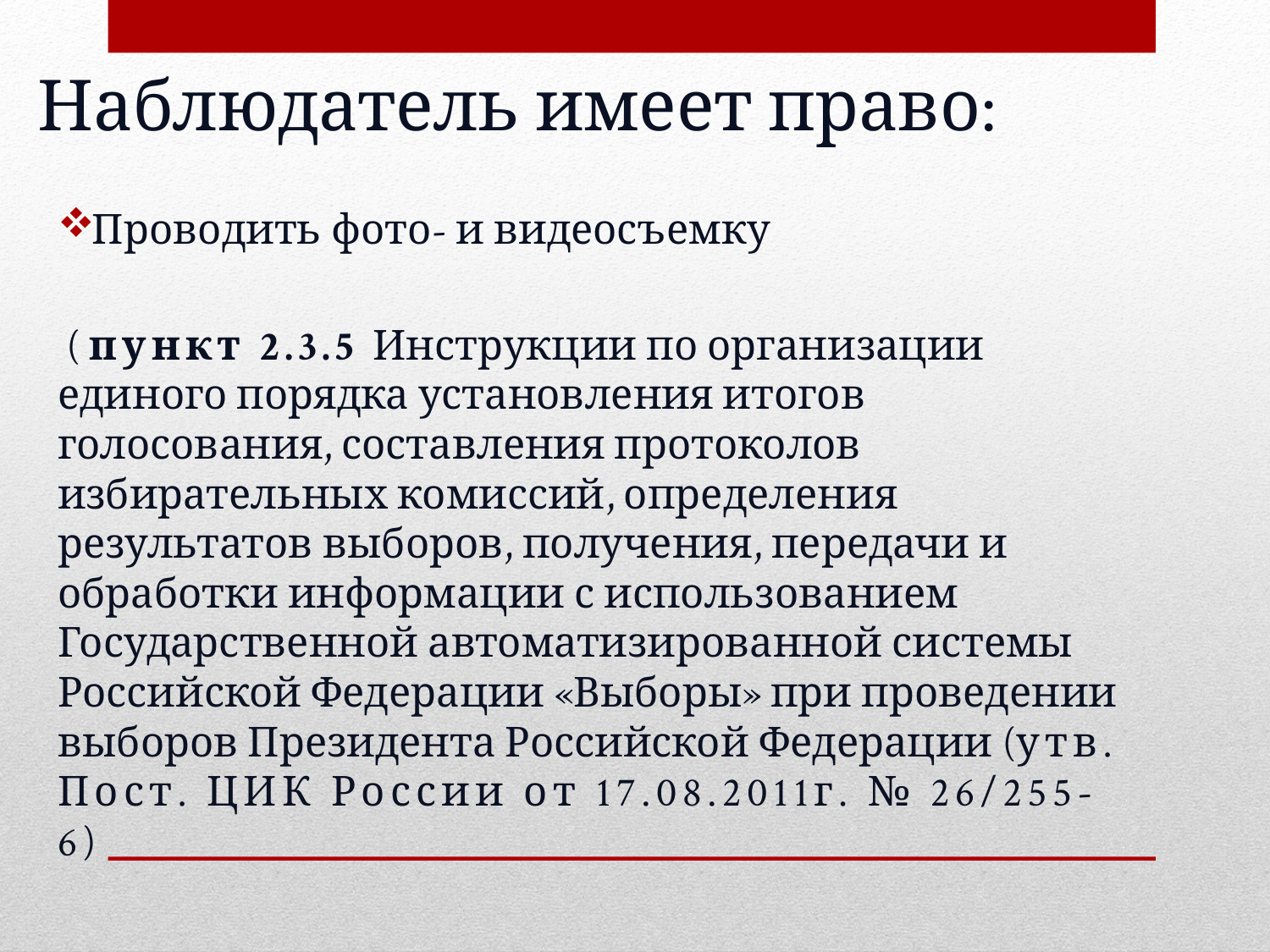

# Наблюдатель имеет право:
Проводить фото- и видеосъемку

 ( пункт 2.3.5 Инструкции по организации единого порядка установления итогов голосования, составления протоколов избирательных комиссий, определения результатов выборов, получения, передачи и обработки информации с использованием Государственной автоматизированной системы Российской Федерации «Выборы» при проведении выборов Президента Российской Федерации (утв. Пост. ЦИК России от 17.08.2011г. № 26/255-6)